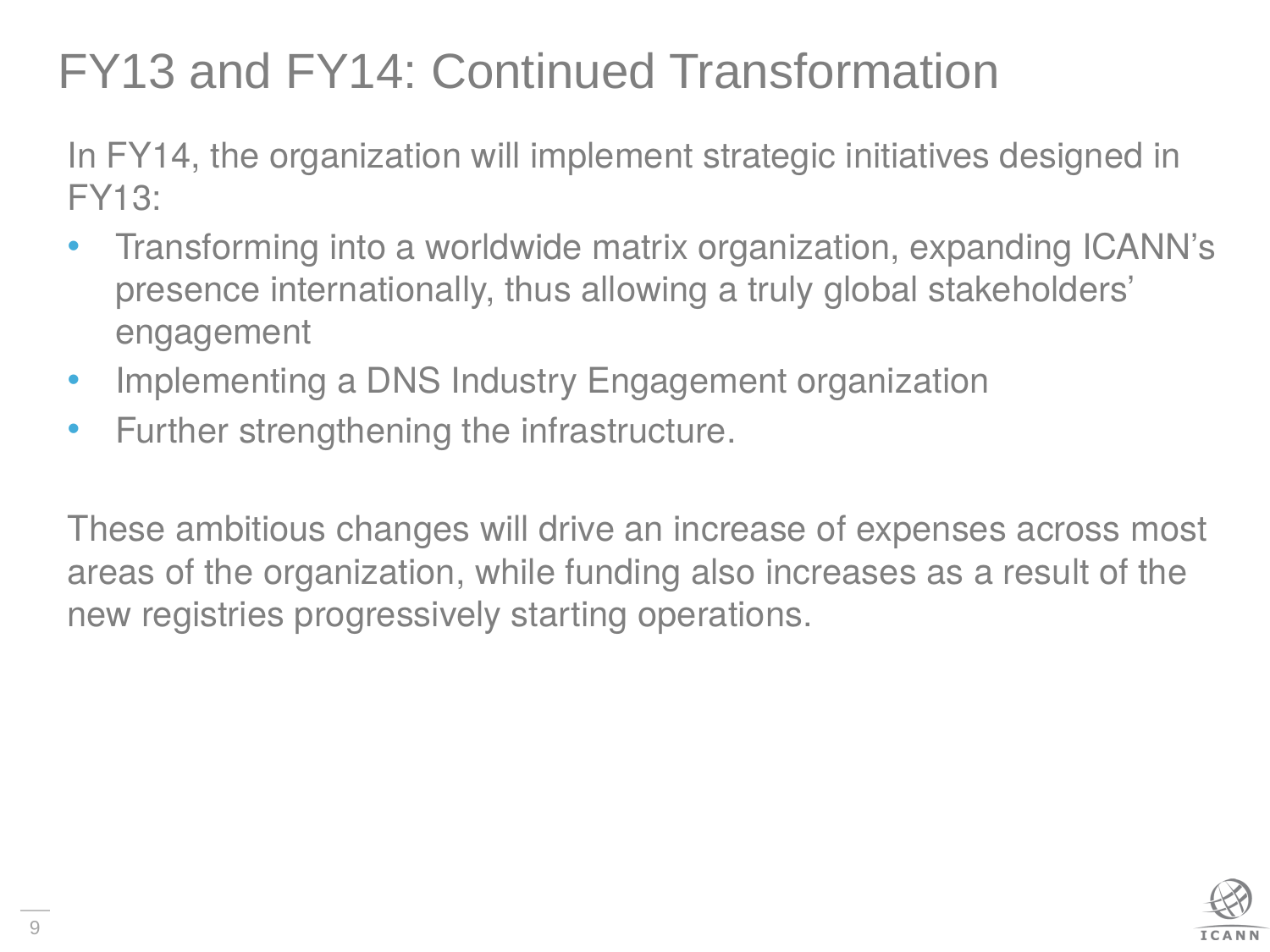

# FY13 and FY14: Continued Transformation
In FY14, the organization will implement strategic initiatives designed in FY13:
Transforming into a worldwide matrix organization, expanding ICANN’s presence internationally, thus allowing a truly global stakeholders’ engagement
Implementing a DNS Industry Engagement organization
Further strengthening the infrastructure.

These ambitious changes will drive an increase of expenses across most areas of the organization, while funding also increases as a result of the new registries progressively starting operations.